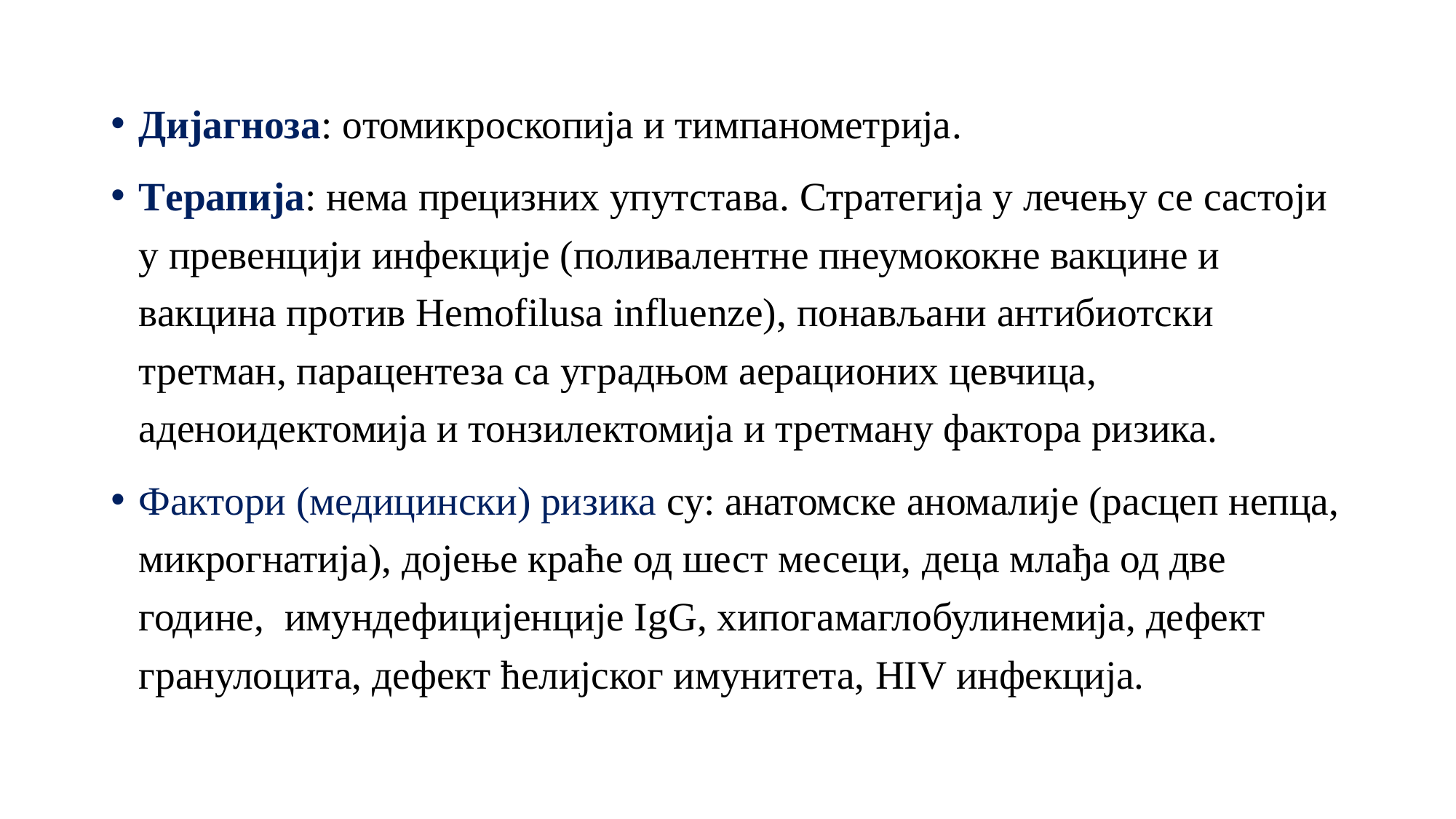

Дијагноза: отомикроскопија и тимпанометрија.
Тeрапија: нема прецизних упутстава. Стратегија у лечењу се састоји у превенцији инфекције (поливалентне пнеумококне вакцине и вакцина против Hemofilusa influenze), понављани антибиотски третман, парацентеза са уградњом аерационих цевчица, аденоидектомија и тонзилектомија и третману фактора ризика.
Фактори (медицински) ризика су: анатомске аномалије (расцеп непца, микрогнатија), дојење краће од шест месеци, деца млађа од две године,  имундефицијенције IgG, хипогамаглобулинемија, дефект гранулоцита, дефект ћелијског имунитета, HIV инфекција.